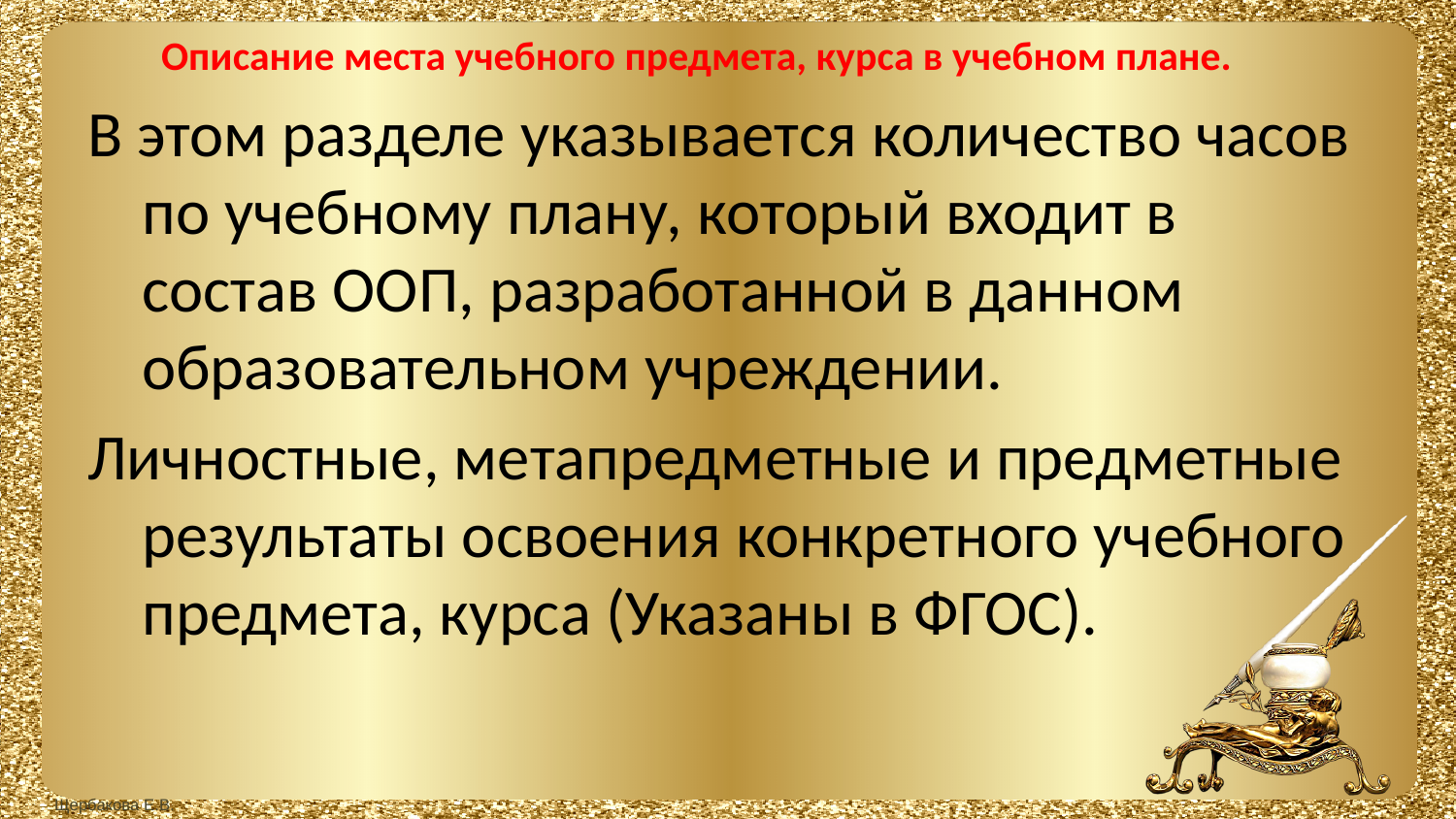

Описание места учебного предмета, курса в учебном плане.
В этом разделе указывается количество часов по учебному плану, который входит в состав ООП, разработанной в данном образовательном учреждении.
Личностные, метапредметные и предметные результаты освоения конкретного учебного предмета, курса (Указаны в ФГОС).